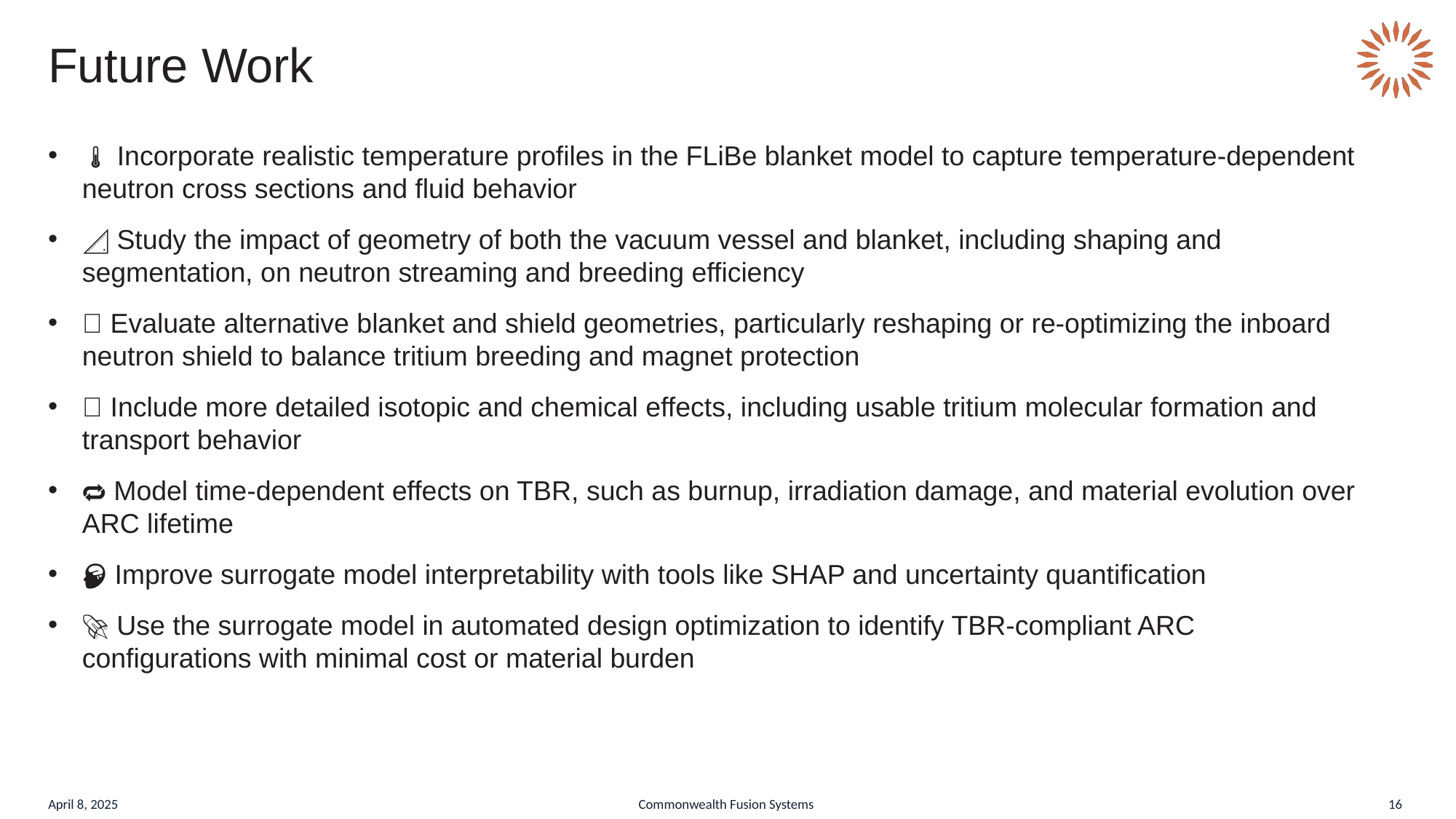

# Future Work
🌡️ Incorporate realistic temperature profiles in the FLiBe blanket model to capture temperature-dependent neutron cross sections and fluid behavior
📐 Study the impact of geometry of both the vacuum vessel and blanket, including shaping and segmentation, on neutron streaming and breeding efficiency
🧱 Evaluate alternative blanket and shield geometries, particularly reshaping or re-optimizing the inboard neutron shield to balance tritium breeding and magnet protection
🧪 Include more detailed isotopic and chemical effects, including usable tritium molecular formation and transport behavior
🔁 Model time-dependent effects on TBR, such as burnup, irradiation damage, and material evolution over ARC lifetime
🧠 Improve surrogate model interpretability with tools like SHAP and uncertainty quantification
🚀 Use the surrogate model in automated design optimization to identify TBR-compliant ARC configurations with minimal cost or material burden